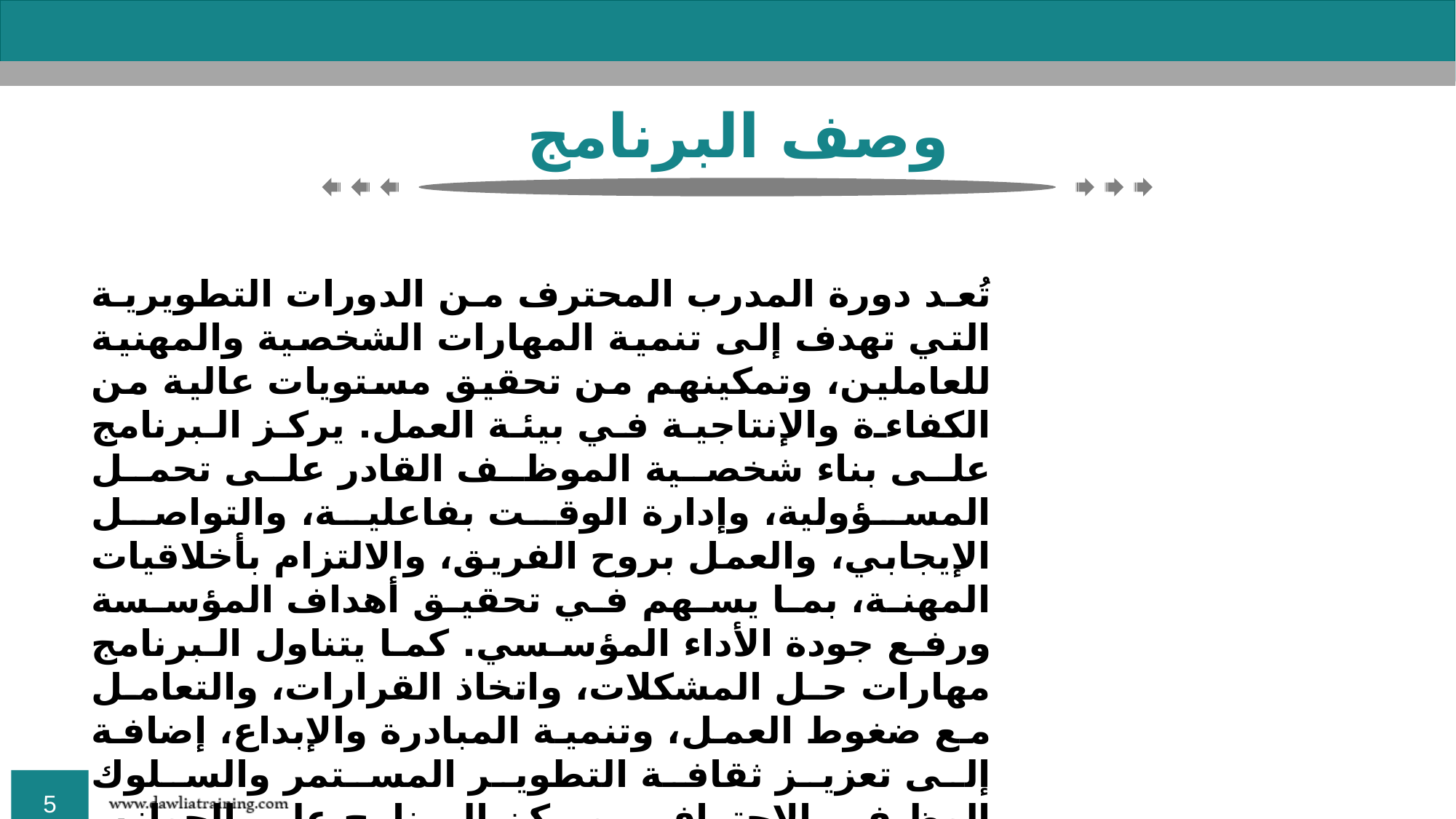

وصف البرنامج

تُعد دورة المدرب المحترف من الدورات التطويرية التي تهدف إلى تنمية المهارات الشخصية والمهنية للعاملين، وتمكينهم من تحقيق مستويات عالية من الكفاءة والإنتاجية في بيئة العمل. يركز البرنامج على بناء شخصية الموظف القادر على تحمل المسؤولية، وإدارة الوقت بفاعلية، والتواصل الإيجابي، والعمل بروح الفريق، والالتزام بأخلاقيات المهنة، بما يسهم في تحقيق أهداف المؤسسة ورفع جودة الأداء المؤسسي. كما يتناول البرنامج مهارات حل المشكلات، واتخاذ القرارات، والتعامل مع ضغوط العمل، وتنمية المبادرة والإبداع، إضافة إلى تعزيز ثقافة التطوير المستمر والسلوك الوظيفي الاحترافي. ويركز البرنامج على الجوانب التطبيقية التي تساعد المتدربين على تحويل المعرفة إلى ممارسات عملية تسهم في تحسين الأداء الوظيفي وتحقيق التميز المهني وفق أفضل الممارسات الإدارية الحديثة.